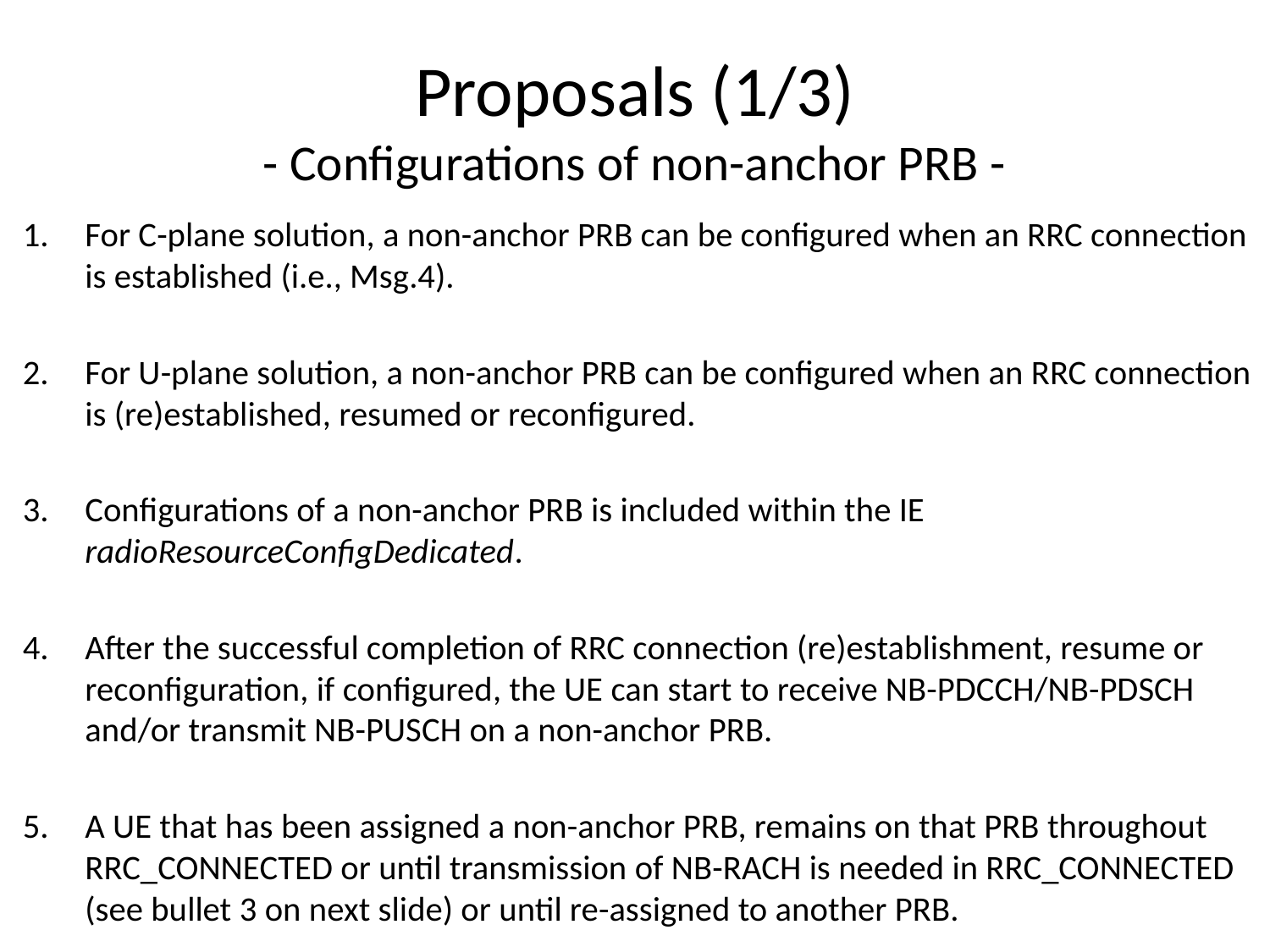

# Proposals (1/3) - Configurations of non-anchor PRB -
For C-plane solution, a non-anchor PRB can be configured when an RRC connection is established (i.e., Msg.4).

For U-plane solution, a non-anchor PRB can be configured when an RRC connection is (re)established, resumed or reconfigured.

Configurations of a non-anchor PRB is included within the IE radioResourceConfigDedicated.

After the successful completion of RRC connection (re)establishment, resume or reconfiguration, if configured, the UE can start to receive NB-PDCCH/NB-PDSCH and/or transmit NB-PUSCH on a non-anchor PRB.

A UE that has been assigned a non-anchor PRB, remains on that PRB throughout RRC_CONNECTED or until transmission of NB-RACH is needed in RRC_CONNECTED (see bullet 3 on next slide) or until re-assigned to another PRB.